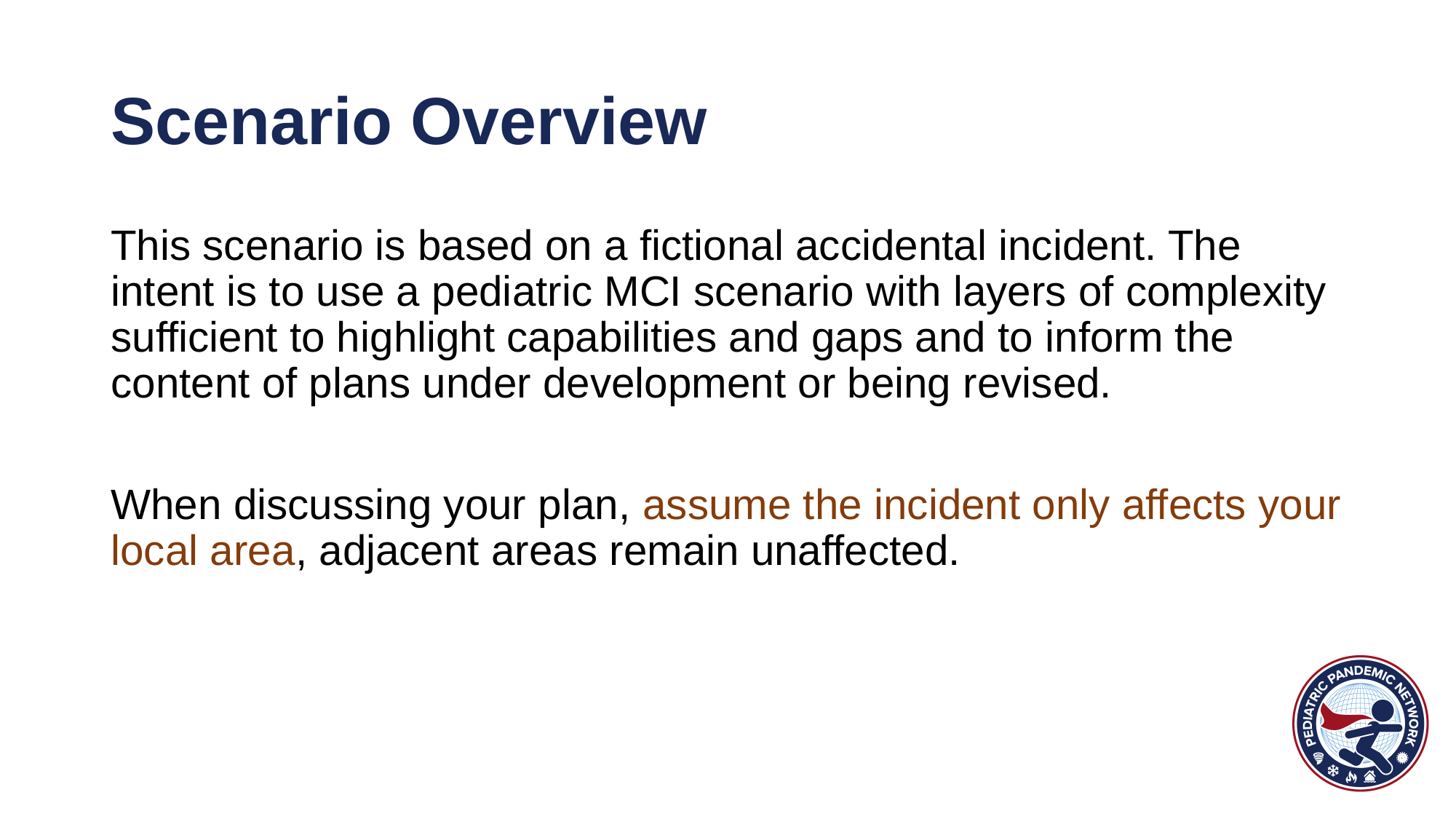

# Scenario Overview
This scenario is based on a fictional accidental incident. The intent is to use a pediatric MCI scenario with layers of complexity sufficient to highlight capabilities and gaps and to inform the content of plans under development or being revised.

When discussing your plan, assume the incident only affects your local area, adjacent areas remain unaffected.